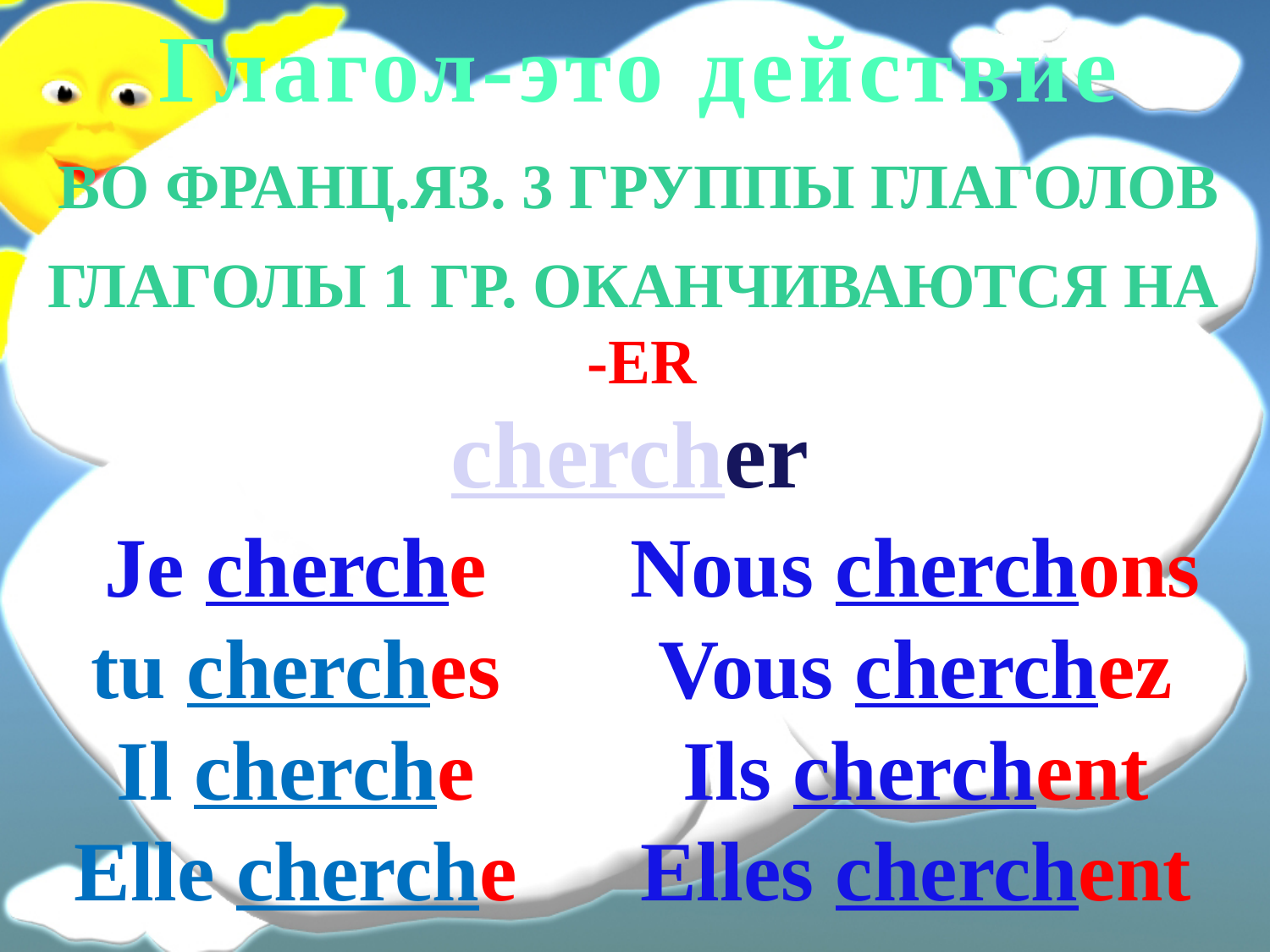

Глагол-это действие
Во франц.яз. 3 группы глаголов
Глаголы 1 гр. Оканчиваются на
 -er
chercher
Nous cherchons
Vous cherchez
Ils cherchent
Elles cherchent
Je cherche
tu cherches
Il cherche
Elle cherche